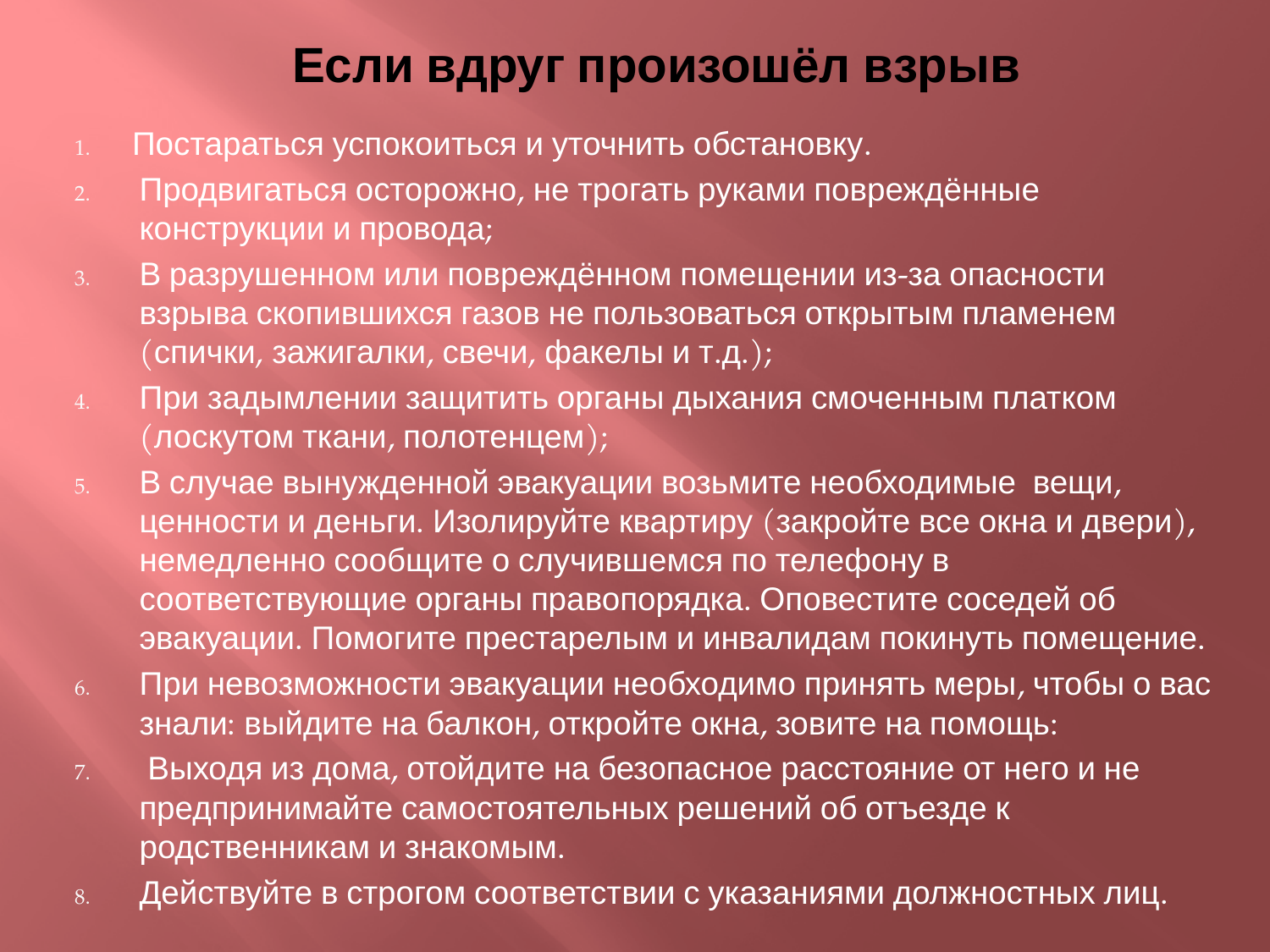

# Если вдруг произошёл взрыв
Постараться успокоиться и уточнить обстановку.
Продвигаться осторожно, не трогать руками повреждённые конструкции и провода;
В разрушенном или повреждённом помещении из-за опасности взрыва скопившихся газов не пользоваться открытым пламенем (спички, зажигалки, свечи, факелы и т.д.);
При задымлении защитить органы дыхания смоченным платком (лоскутом ткани, полотенцем);
В случае вынужденной эвакуации возьмите необходимые  вещи, ценности и деньги. Изолируйте квартиру (закройте все окна и двери), немедленно сообщите о случившемся по телефону в соответствующие органы правопорядка. Оповестите соседей об эвакуации. Помогите престарелым и инвалидам покинуть помещение.
При невозможности эвакуации необходимо принять меры, чтобы о вас знали: выйдите на балкон, откройте окна, зовите на помощь:
 Выходя из дома, отойдите на безопасное расстояние от него и не предпринимайте самостоятельных решений об отъезде к родственникам и знакомым.
Действуйте в строгом соответствии с указаниями должностных лиц.